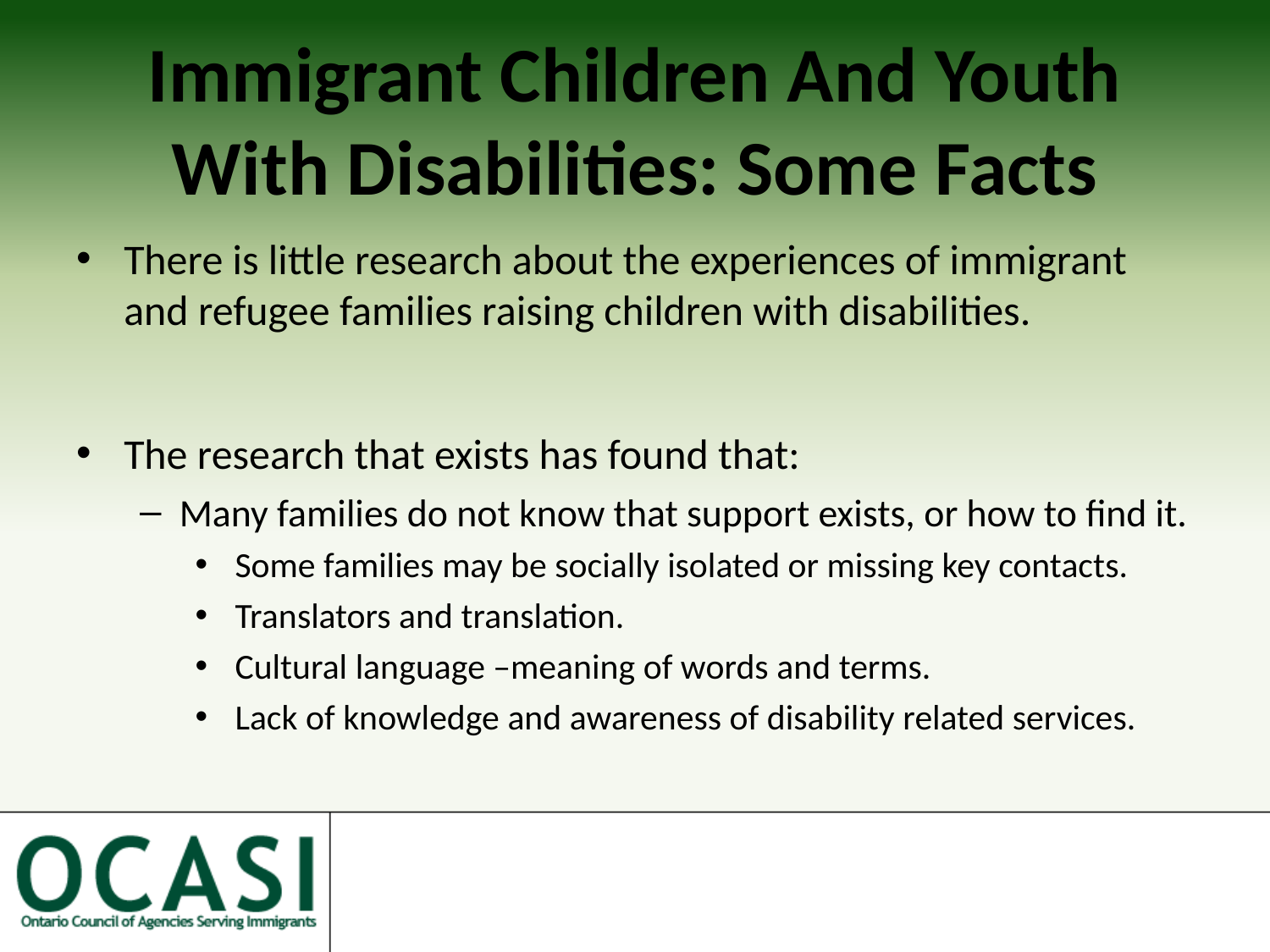

# Immigrant Children And Youth With Disabilities: Some Facts
There is little research about the experiences of immigrant and refugee families raising children with disabilities.

The research that exists has found that:
Many families do not know that support exists, or how to find it.
Some families may be socially isolated or missing key contacts.
Translators and translation.
Cultural language –meaning of words and terms.
Lack of knowledge and awareness of disability related services.